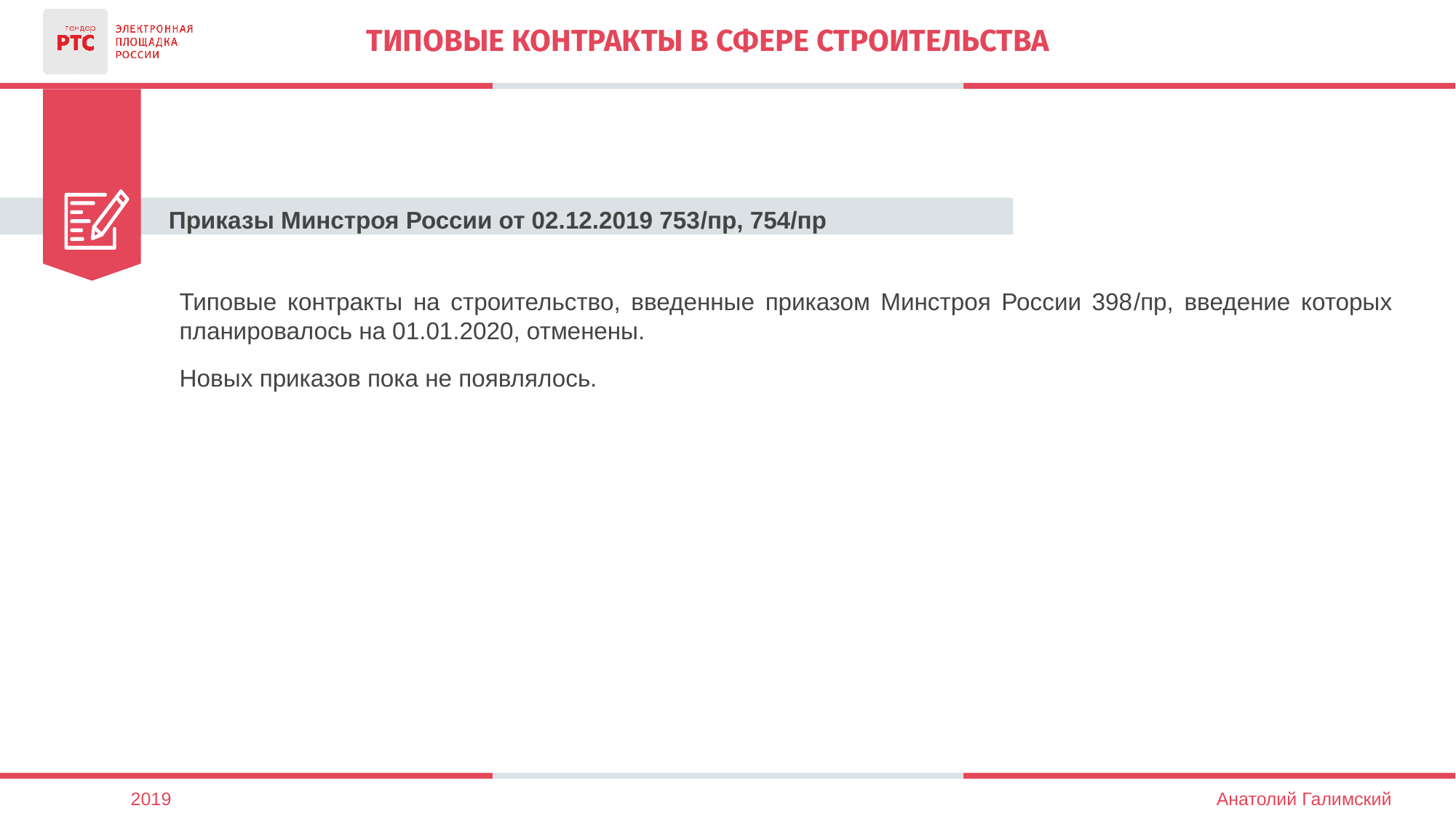

# Типовые контракты в сфере строительства

Приказы Минстроя России от 02.12.2019 753/пр, 754/пр
Типовые контракты на строительство, введенные приказом Минстроя России 398/пр, введение которых планировалось на 01.01.2020, отменены.
Новых приказов пока не появлялось.
2019
Анатолий Галимский